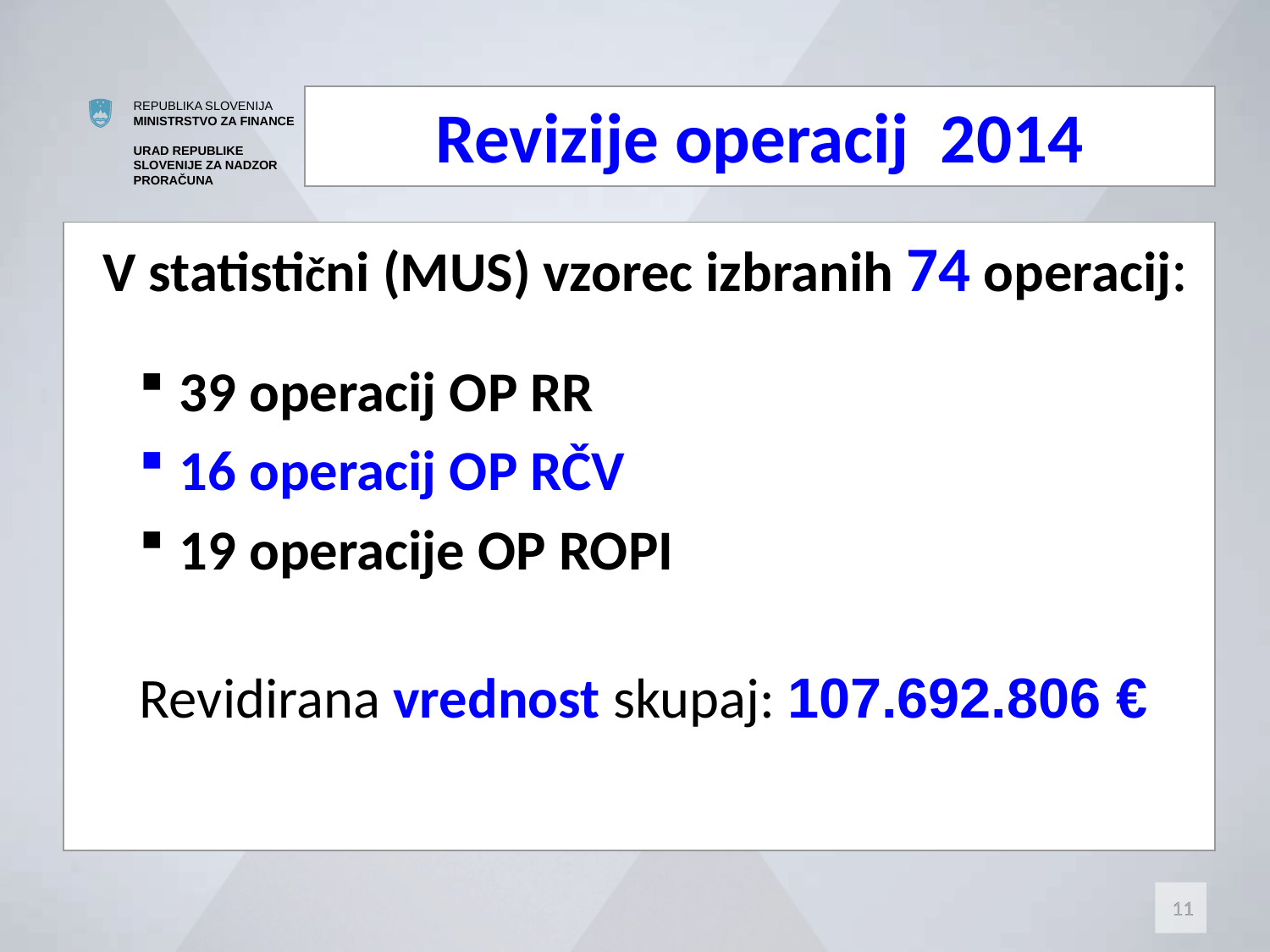

Revizije operacij  2014
 V statistični (MUS) vzorec izbranih 74 operacij:

39 operacij OP RR
16 operacij OP RČV
19 operacije OP ROPI

Revidirana vrednost skupaj: 107.692.806 €

11
11